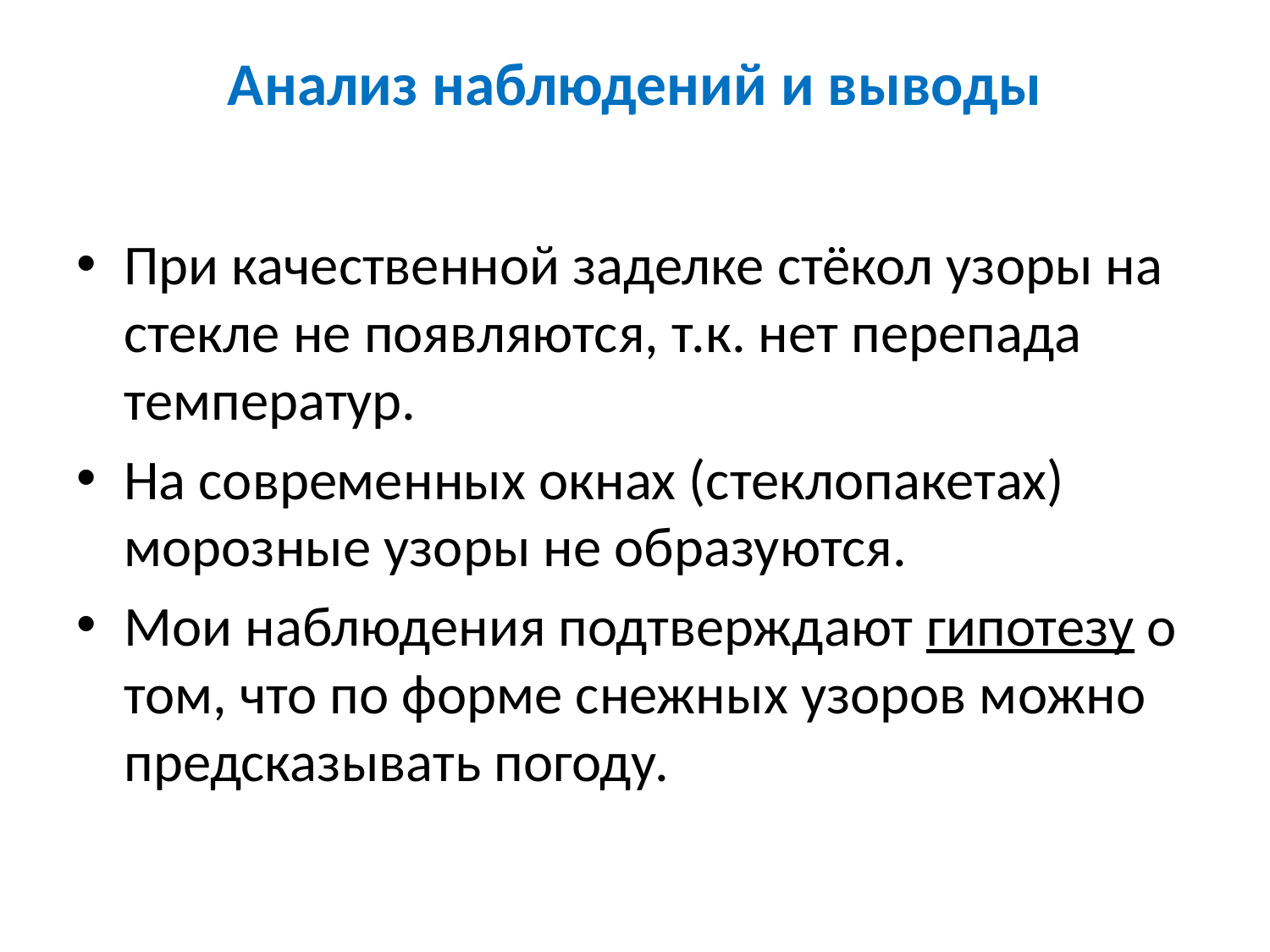

# Анализ наблюдений и выводы
При качественной заделке стёкол узоры на стекле не появляются, т.к. нет перепада температур.
На современных окнах (стеклопакетах) морозные узоры не образуются.
Мои наблюдения подтверждают гипотезу о том, что по форме снежных узоров можно предсказывать погоду.